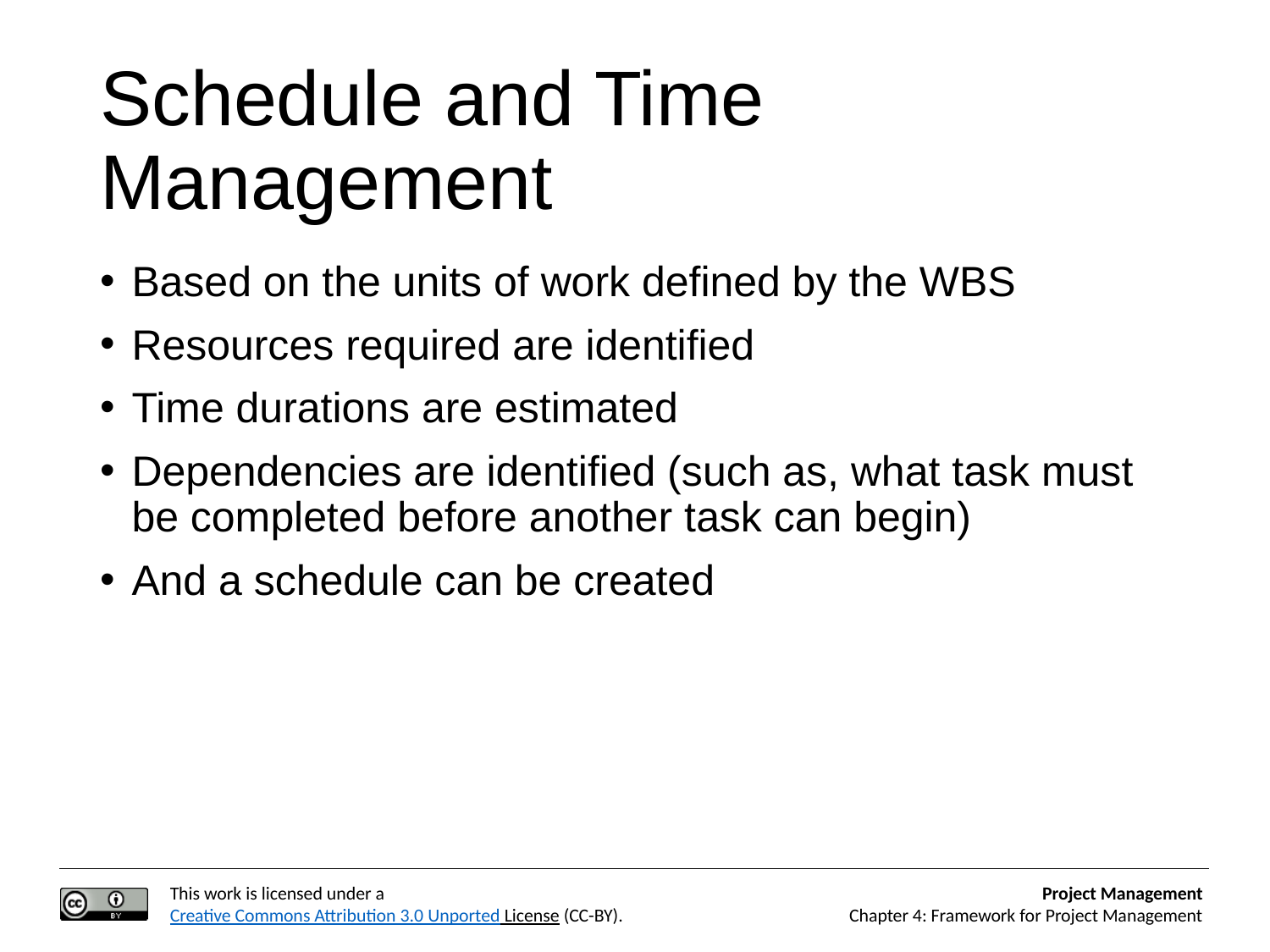

# Schedule and Time Management
Based on the units of work defined by the WBS
Resources required are identified
Time durations are estimated
Dependencies are identified (such as, what task must be completed before another task can begin)
And a schedule can be created